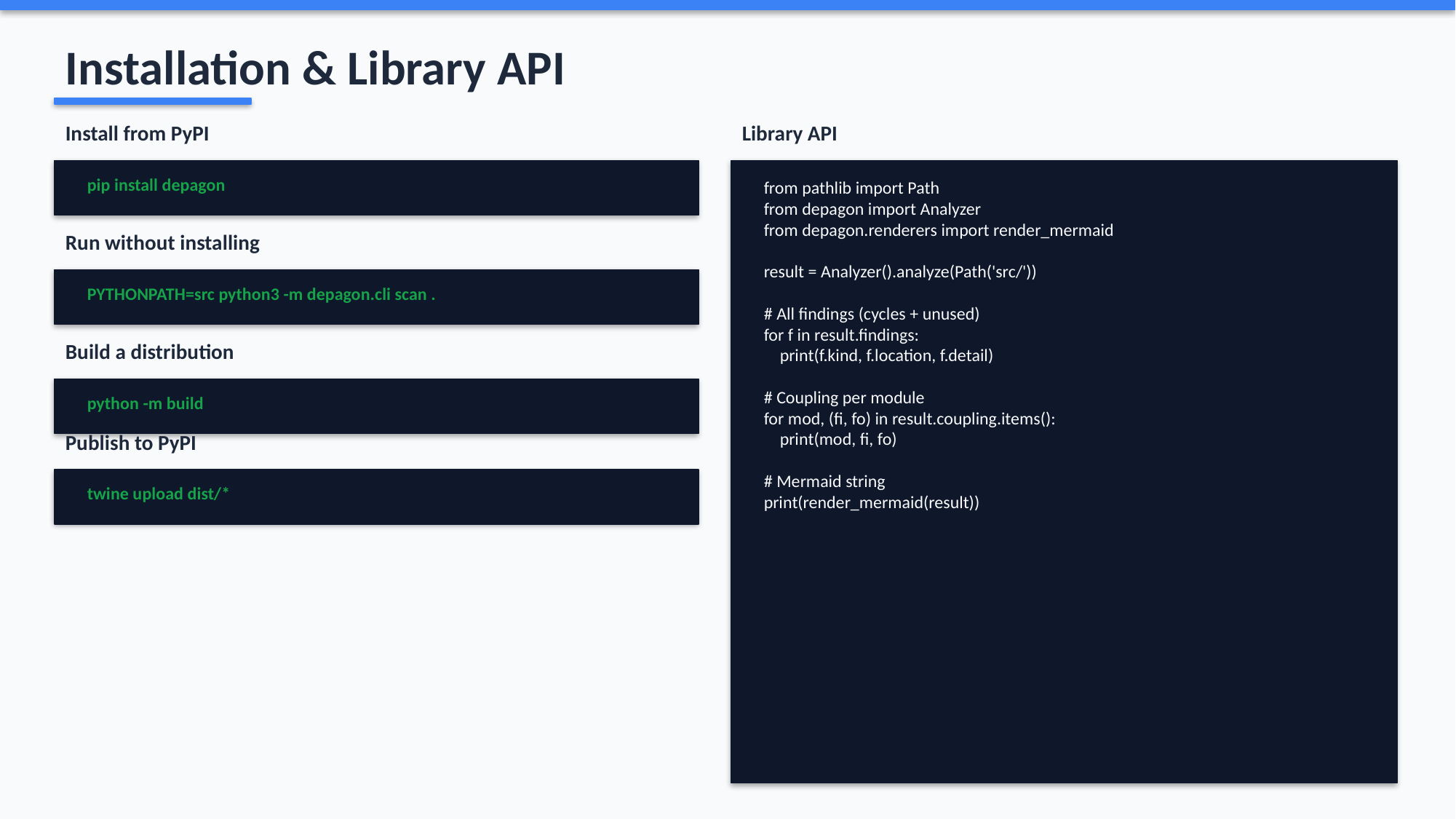

Installation & Library API

Install from PyPI
Library API

pip install depagon
from pathlib import Path
from depagon import Analyzer
from depagon.renderers import render_mermaid

result = Analyzer().analyze(Path('src/'))

# All findings (cycles + unused)
for f in result.findings:
    print(f.kind, f.location, f.detail)

# Coupling per module
for mod, (fi, fo) in result.coupling.items():
    print(mod, fi, fo)

# Mermaid string
print(render_mermaid(result))
Run without installing

PYTHONPATH=src python3 -m depagon.cli scan .
Build a distribution

python -m build
Publish to PyPI

twine upload dist/*